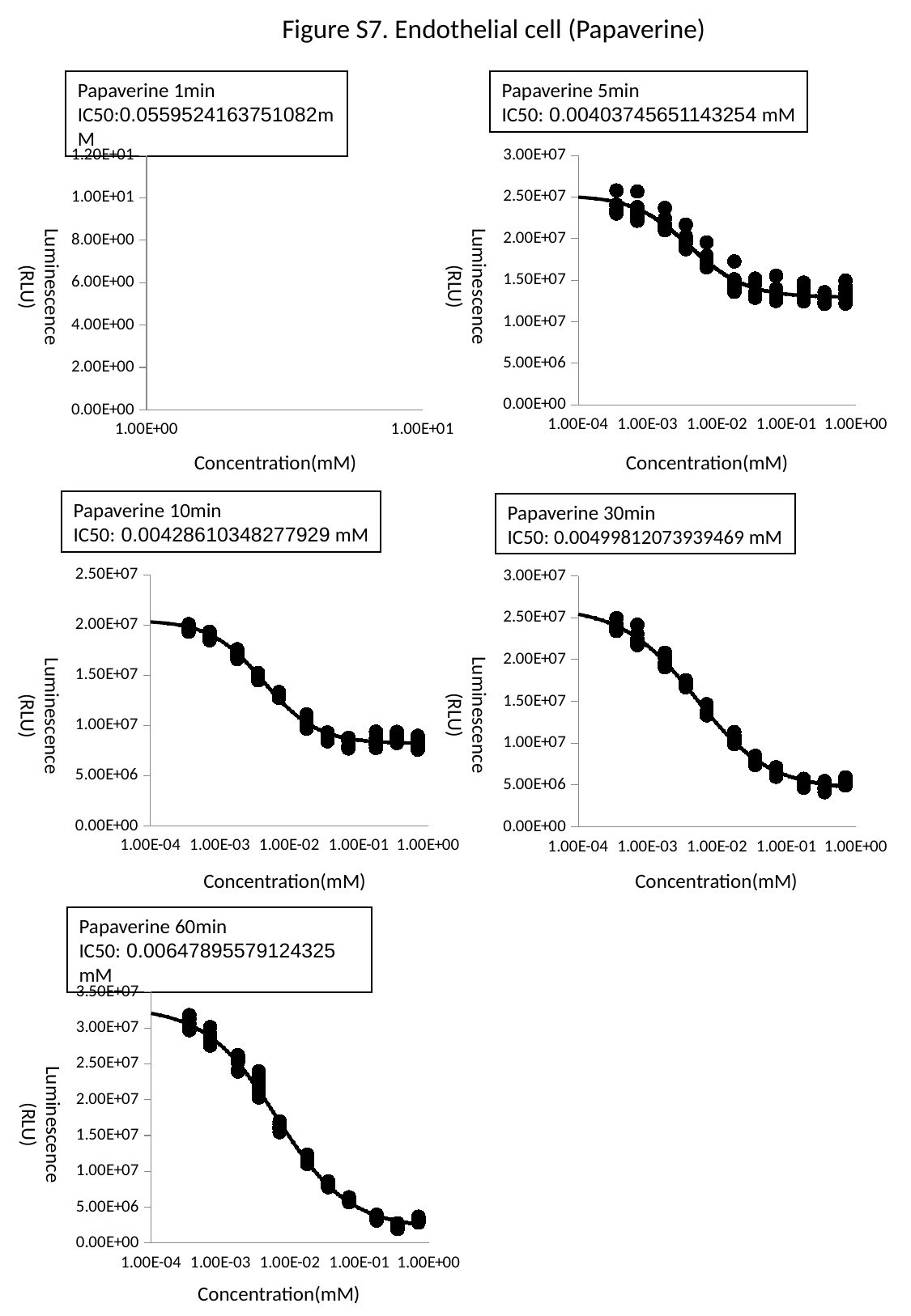

Figure S7. Endothelial cell (Papaverine)
Papaverine 1min
IC50:0.0559524163751082mM
Papaverine 5min
IC50: 0.00403745651143254 mM

### Chart

| Category |  |  |
|---|---|---|

### Chart

| Category |  |  |
|---|---|---|
Luminescence (RLU)
Luminescence (RLU)
Concentration(mM)
Concentration(mM)
Papaverine 10min
IC50: 0.00428610348277929 mM
Papaverine 30min
IC50: 0.00499812073939469 mM

### Chart

| Category |  |  |
|---|---|---|

### Chart

| Category |  |  |
|---|---|---|
Luminescence (RLU)
Luminescence (RLU)
Concentration(mM)
Concentration(mM)
Papaverine 60min
IC50: 0.00647895579124325 mM

### Chart

| Category |  |  |
|---|---|---|
Luminescence (RLU)
Concentration(mM)